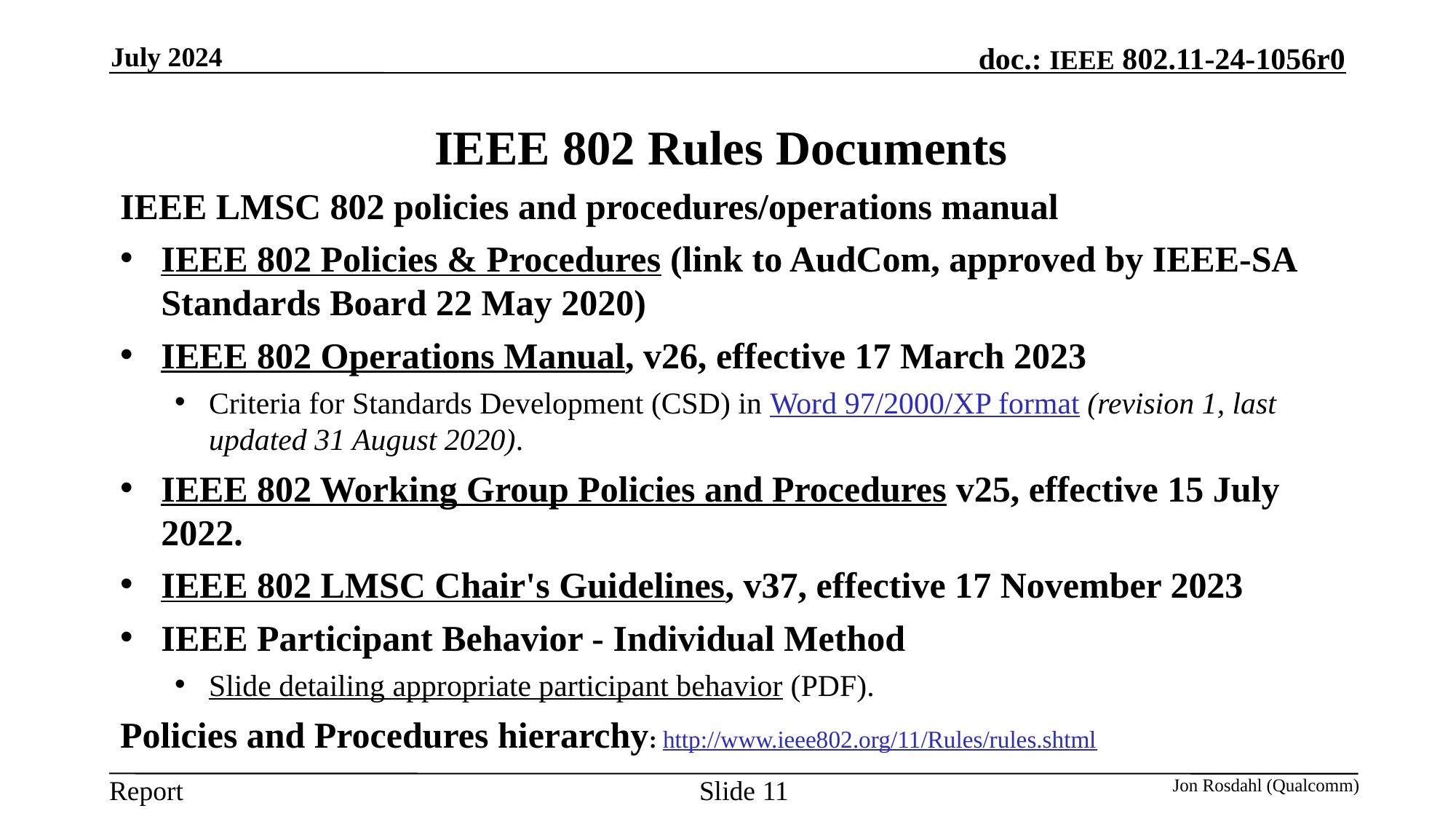

July 2024
# IEEE 802 Rules Documents
IEEE LMSC 802 policies and procedures/operations manual
IEEE 802 Policies & Procedures (link to AudCom, approved by IEEE-SA Standards Board 22 May 2020)
IEEE 802 Operations Manual, v26, effective 17 March 2023
Criteria for Standards Development (CSD) in Word 97/2000/XP format (revision 1, last updated 31 August 2020).
IEEE 802 Working Group Policies and Procedures v25, effective 15 July 2022.
IEEE 802 LMSC Chair's Guidelines, v37, effective 17 November 2023
IEEE Participant Behavior - Individual Method
Slide detailing appropriate participant behavior (PDF).
Policies and Procedures hierarchy: http://www.ieee802.org/11/Rules/rules.shtml
Jon Rosdahl (Qualcomm)
Slide 11